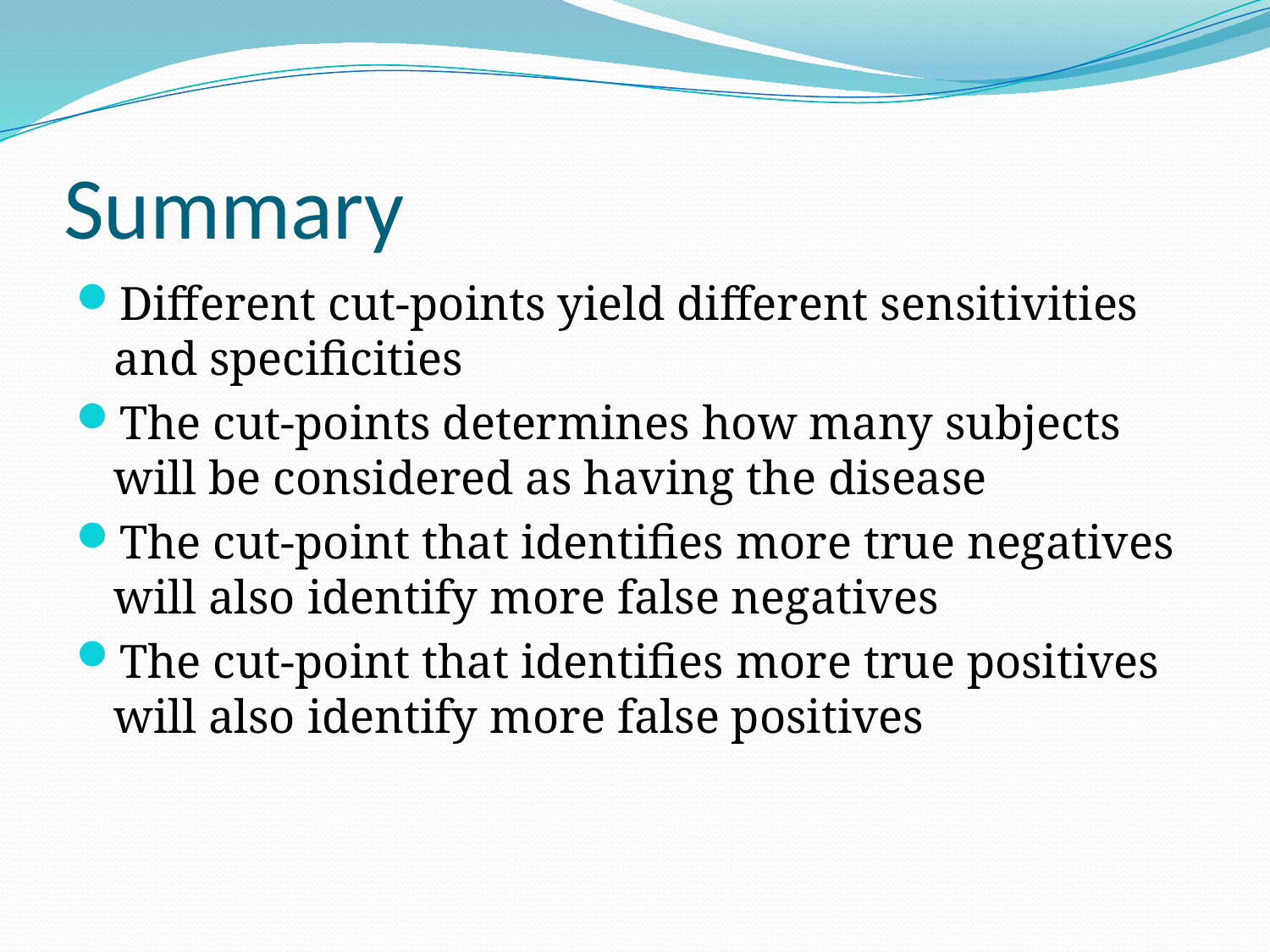

# Summary
Different cut-points yield different sensitivities and specificities
The cut-points determines how many subjects will be considered as having the disease
The cut-point that identifies more true negatives will also identify more false negatives
The cut-point that identifies more true positives will also identify more false positives